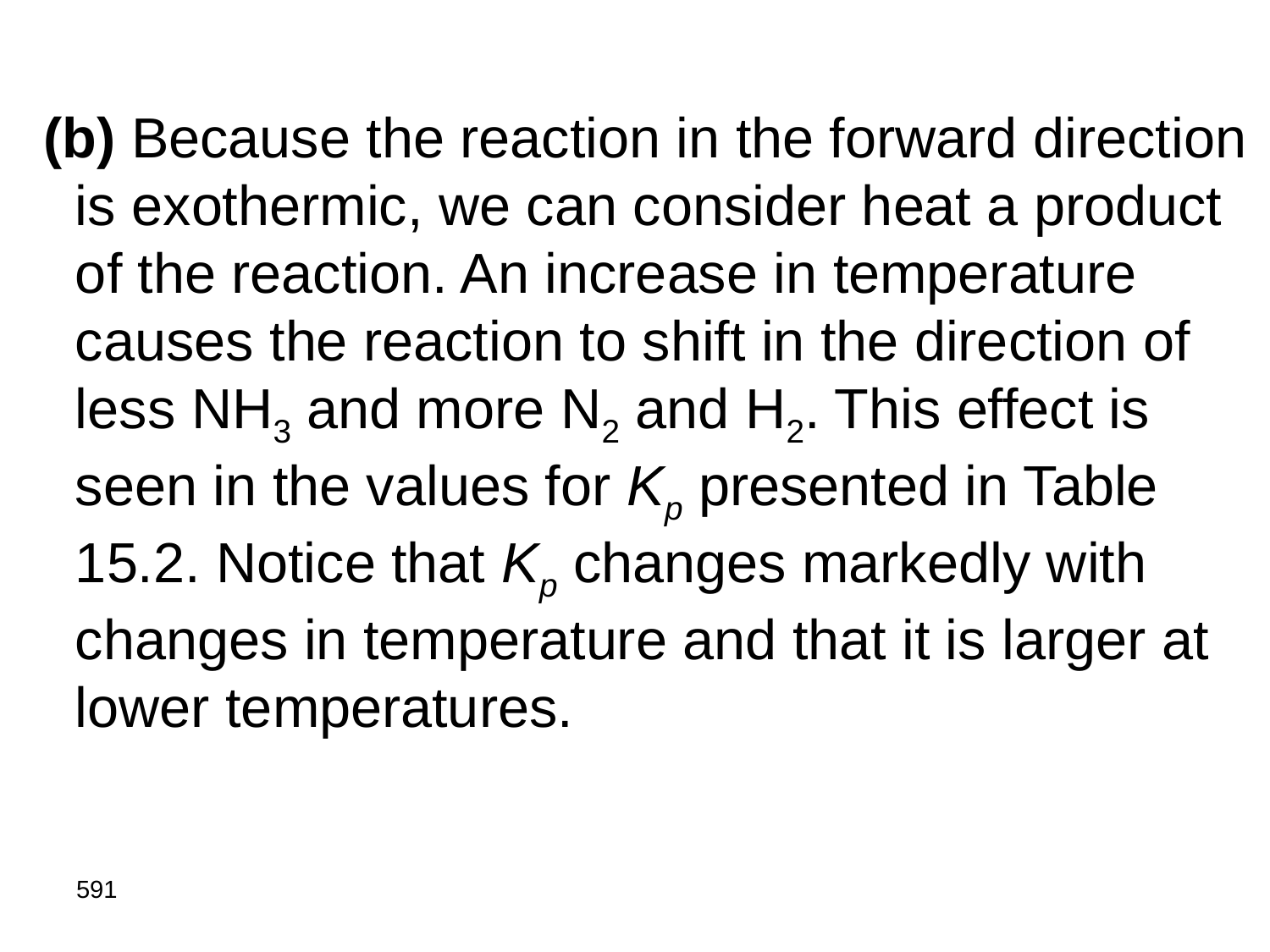

(b) Because the reaction in the forward direction is exothermic, we can consider heat a product of the reaction. An increase in temperature causes the reaction to shift in the direction of less NH3 and more N2 and H2. This effect is seen in the values for Kp presented in Table 15.2. Notice that Kp changes markedly with changes in temperature and that it is larger at lower temperatures.

591